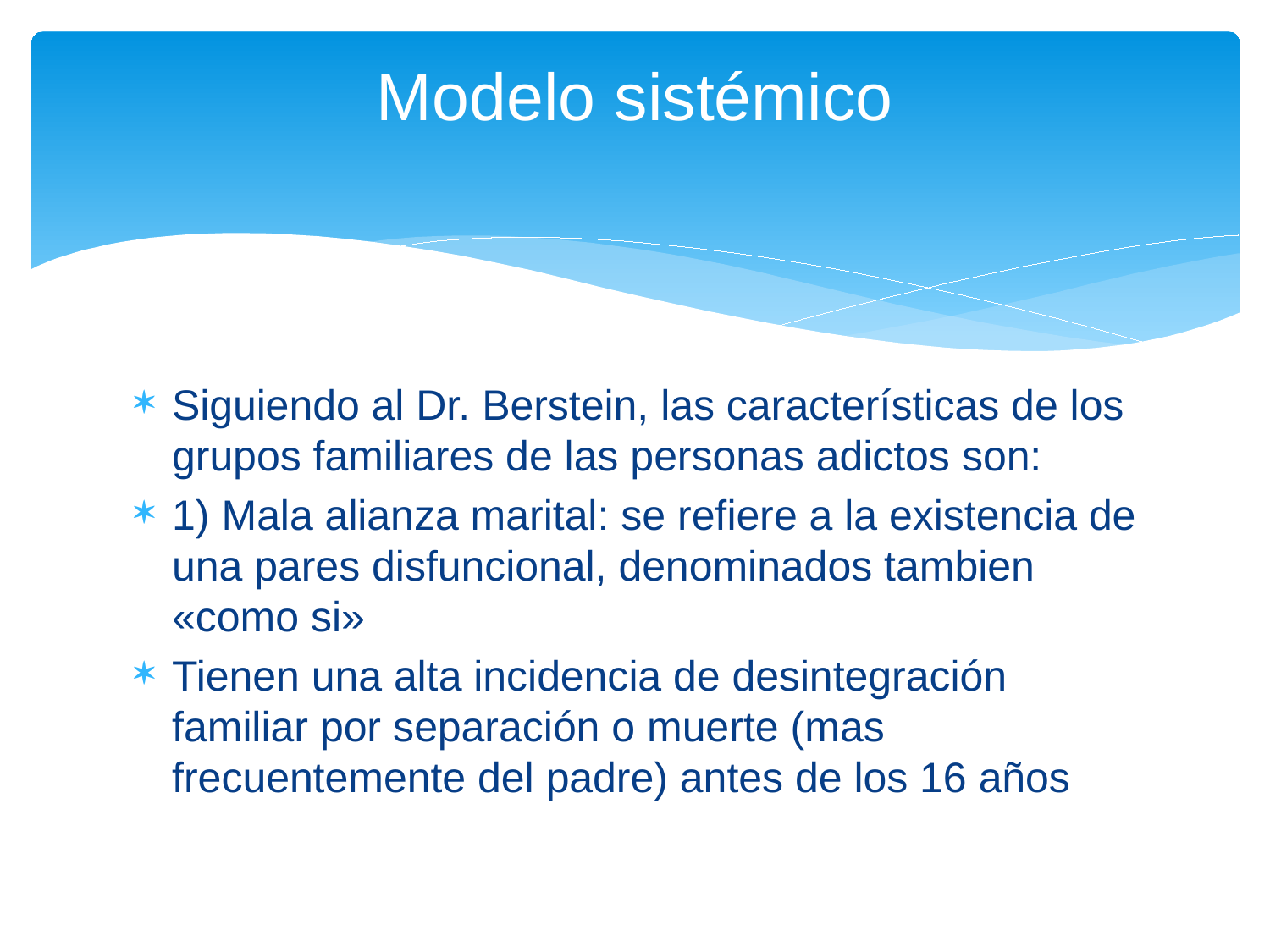

# Modelo sistémico
Siguiendo al Dr. Berstein, las características de los grupos familiares de las personas adictos son:
1) Mala alianza marital: se refiere a la existencia de una pares disfuncional, denominados tambien «como si»
Tienen una alta incidencia de desintegración familiar por separación o muerte (mas frecuentemente del padre) antes de los 16 años